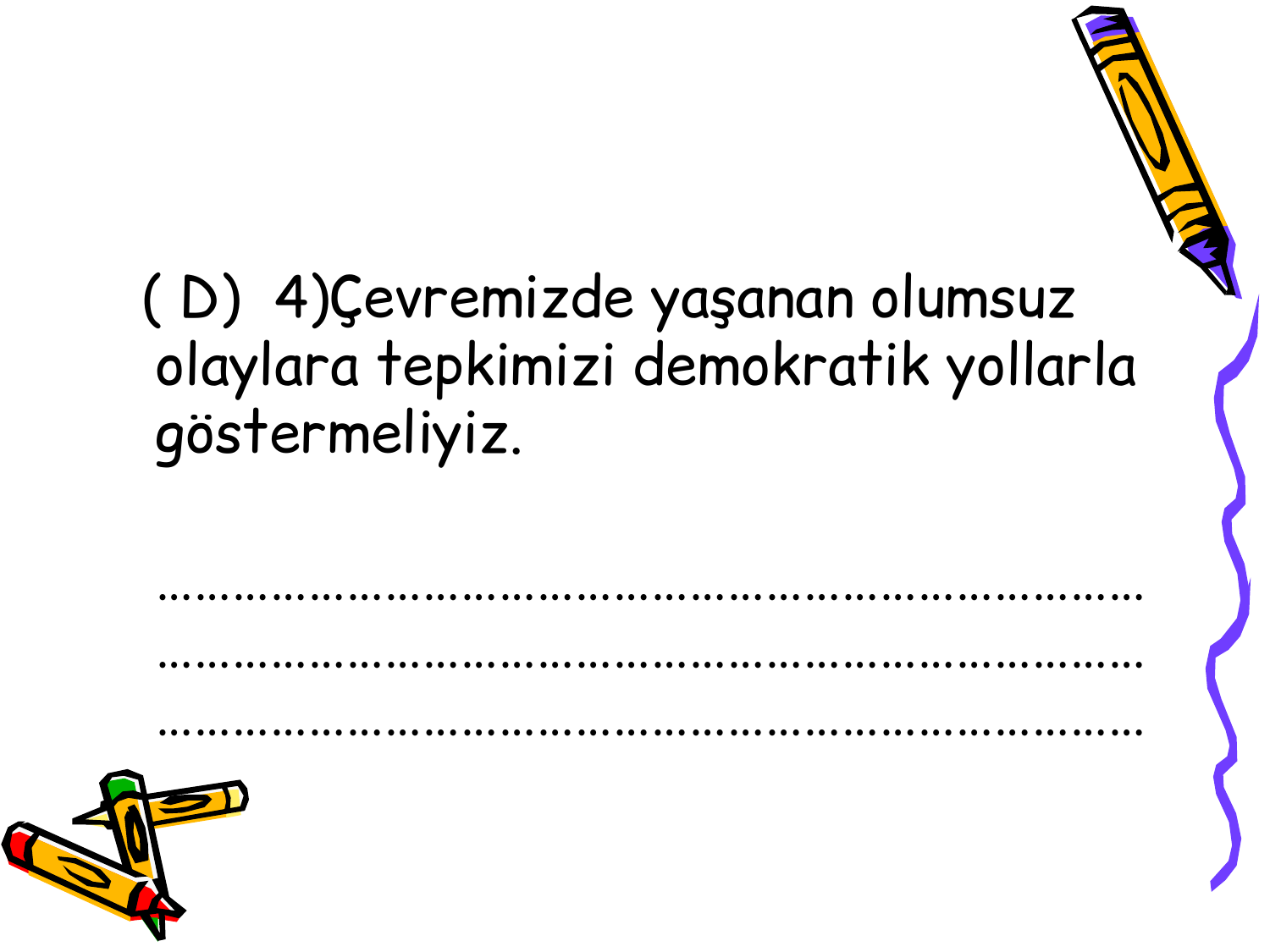

( D)  4)Çevremizde yaşanan olumsuz olaylara tepkimizi demokratik yollarla göstermeliyiz.
   ………………………………………………………………………………………………………………………………………………………………………………………………………………